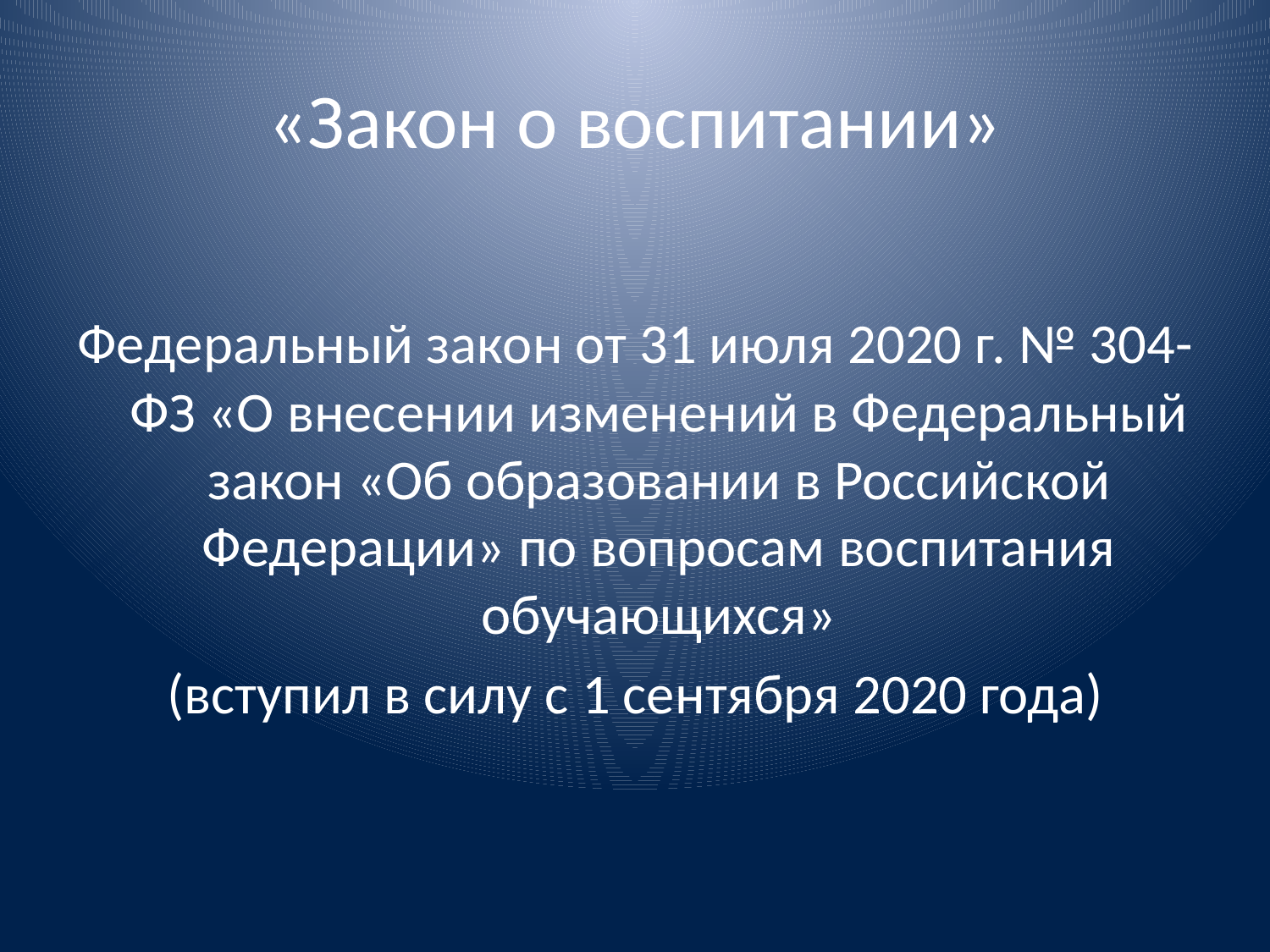

# «Закон о воспитании»

Федеральный закон от 31 июля 2020 г. № 304-ФЗ «О внесении изменений в Федеральный закон «Об образовании в Российской Федерации» по вопросам воспитания обучающихся»
(вступил в силу с 1 сентября 2020 года)